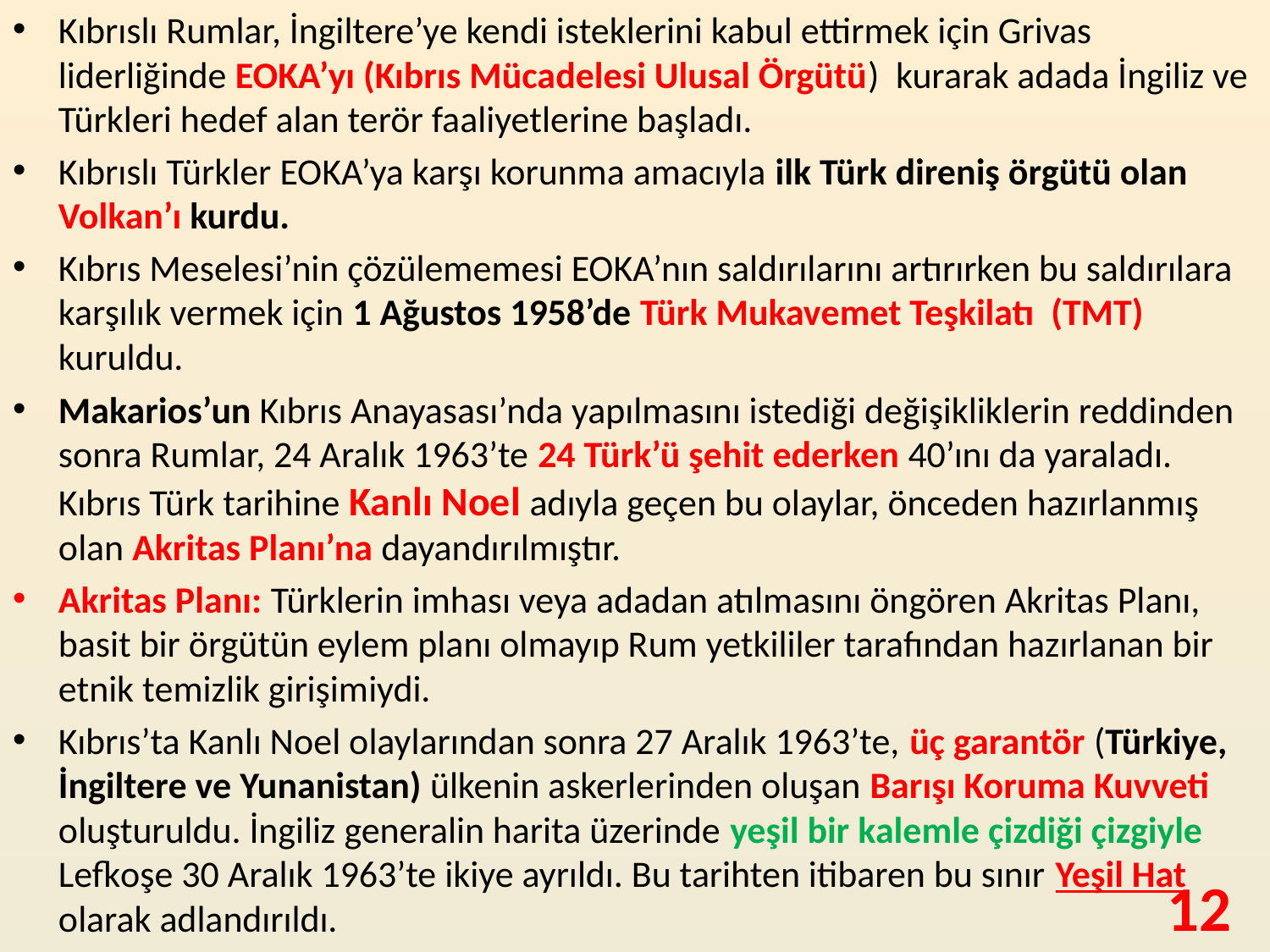

Kıbrıslı Rumlar, İngiltere’ye kendi isteklerini kabul ettirmek için Grivas liderliğinde EOKA’yı (Kıbrıs Mücadelesi Ulusal Örgütü)  kurarak adada İngiliz ve Türkleri hedef alan terör faaliyetlerine başladı.
Kıbrıslı Türkler EOKA’ya karşı korunma amacıyla ilk Türk direniş örgütü olan Volkan’ı kurdu.
Kıbrıs Meselesi’nin çözülememesi EOKA’nın saldırılarını artırırken bu saldırılara karşılık vermek için 1 Ağustos 1958’de Türk Mukavemet Teşkilatı  (TMT) kuruldu.
Makarios’un Kıbrıs Anayasası’nda yapılmasını istediği değişikliklerin reddinden sonra Rumlar, 24 Aralık 1963’te 24 Türk’ü şehit ederken 40’ını da yaraladı. Kıbrıs Türk tarihine Kanlı Noel adıyla geçen bu olaylar, önceden hazırlanmış olan Akritas Planı’na dayandırılmıştır.
Akritas Planı: Türklerin imhası veya adadan atılmasını öngören Akritas Planı, basit bir örgütün eylem planı olmayıp Rum yetkililer tarafından hazırlanan bir etnik temizlik girişimiydi.
Kıbrıs’ta Kanlı Noel olaylarından sonra 27 Aralık 1963’te, üç garantör (Türkiye, İngiltere ve Yunanistan) ülkenin askerlerinden oluşan Barışı Koruma Kuvveti oluşturuldu. İngiliz generalin harita üzerinde yeşil bir kalemle çizdiği çizgiyle Lefkoşe 30 Aralık 1963’te ikiye ayrıldı. Bu tarihten itibaren bu sınır Yeşil Hat olarak adlandırıldı.

12